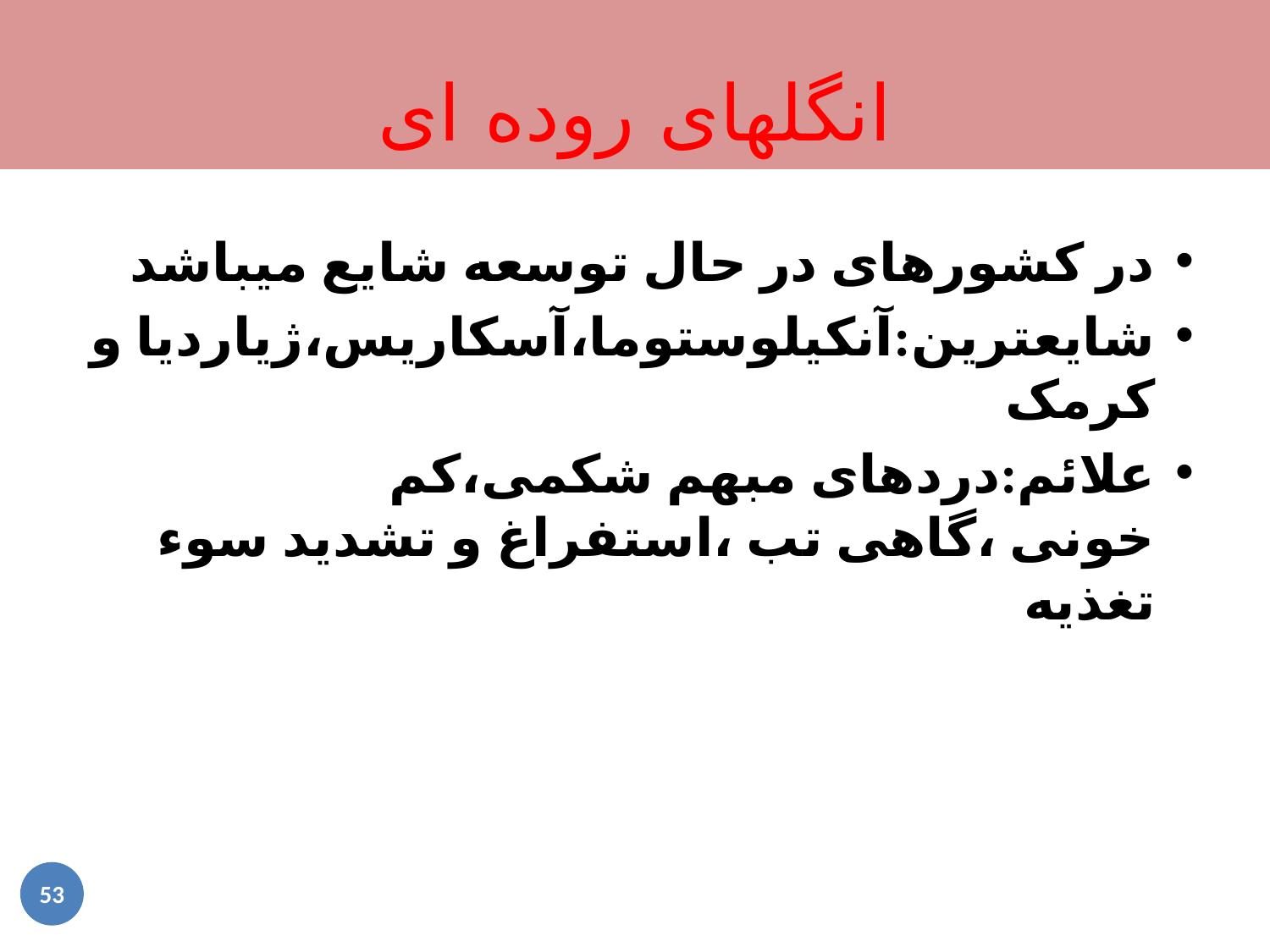

انگلهای روده ای
در کشورهای در حال توسعه شایع میباشد
شایعترین:آنکیلوستوما،آسکاریس،ژیاردیا و کرمک
علائم:دردهای مبهم شکمی،کم خونی ،گاهی تب ،استفراغ و تشدید سوء تغذیه
53